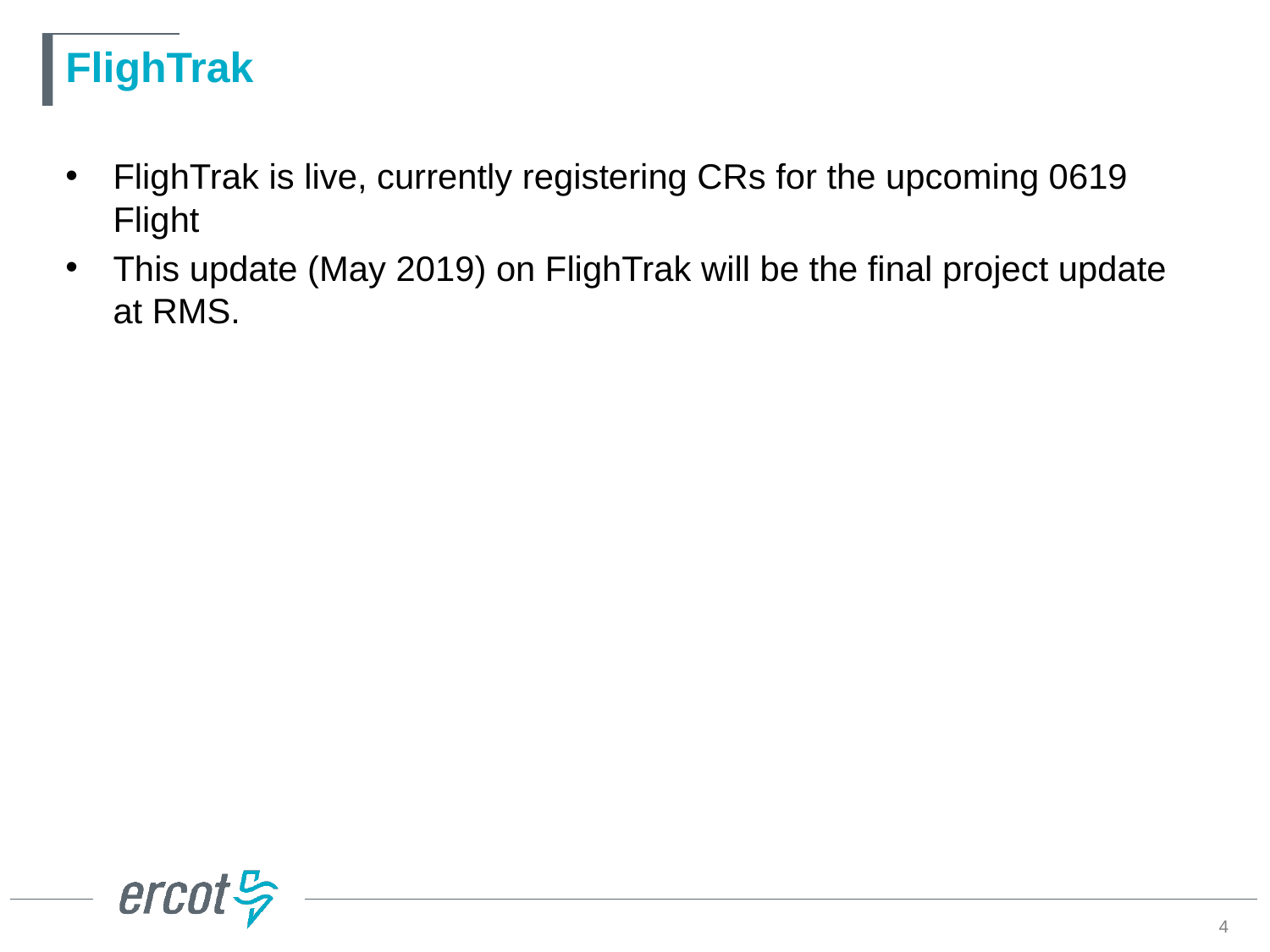

# FlighTrak
FlighTrak is live, currently registering CRs for the upcoming 0619 Flight
This update (May 2019) on FlighTrak will be the final project update at RMS.